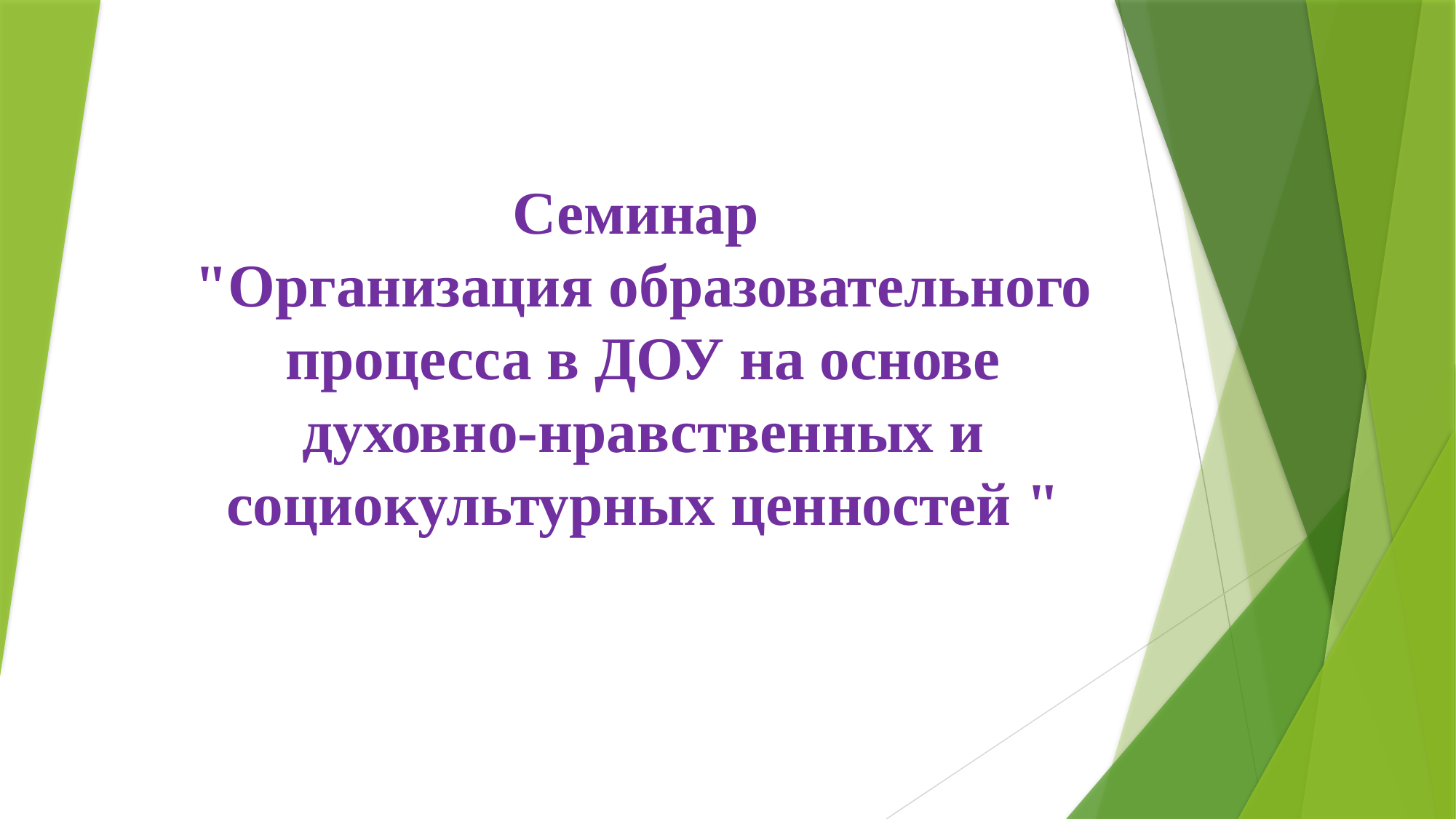

# Семинар "Организация образовательного процесса в ДОУ на основе духовно-нравственных и социокультурных ценностей "